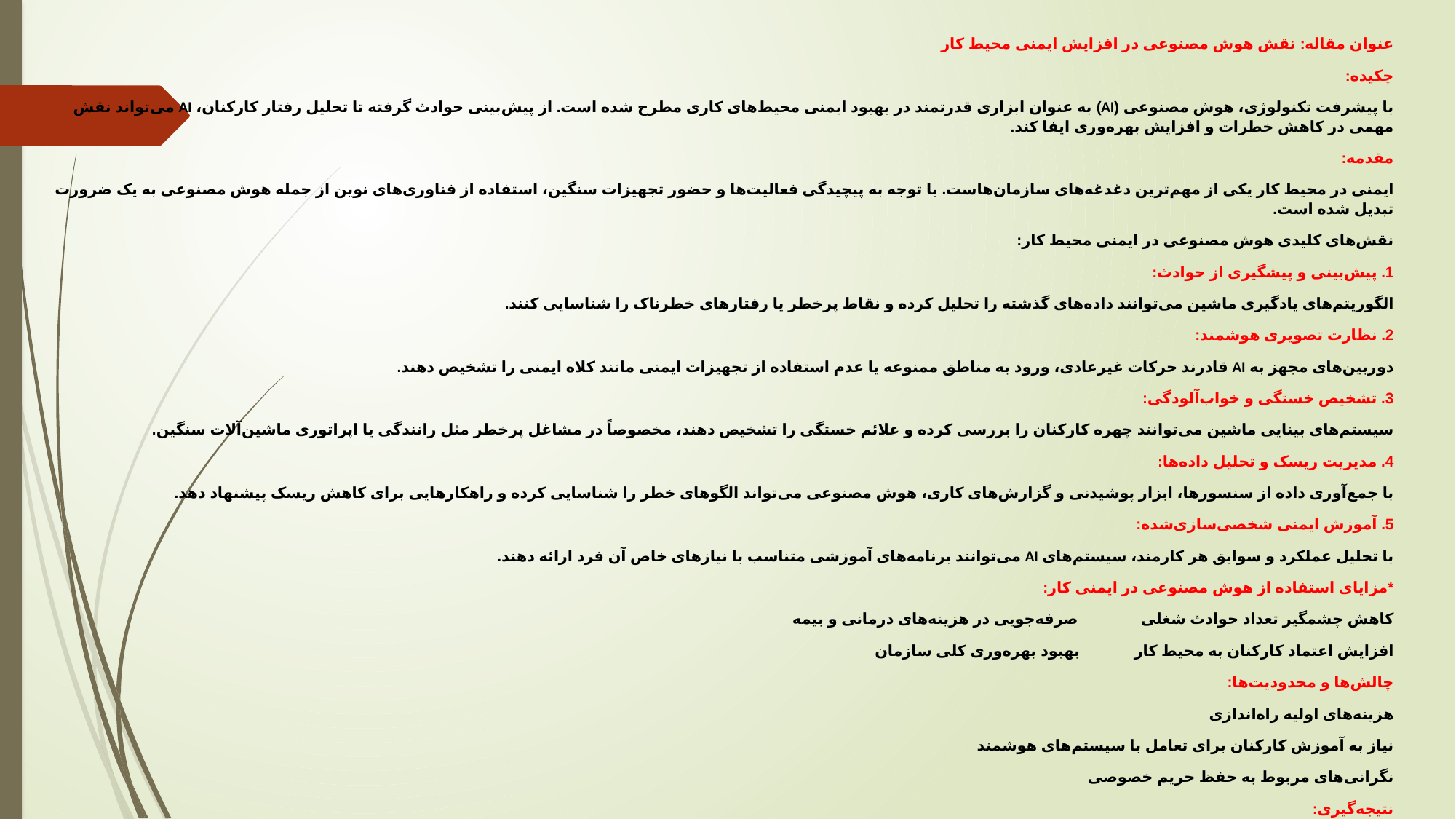

عنوان مقاله: نقش هوش مصنوعی در افزایش ایمنی محیط کار
چکیده:
با پیشرفت تکنولوژی، هوش مصنوعی (AI) به عنوان ابزاری قدرتمند در بهبود ایمنی محیط‌های کاری مطرح شده است. از پیش‌بینی حوادث گرفته تا تحلیل رفتار کارکنان، AI می‌تواند نقش مهمی در کاهش خطرات و افزایش بهره‌وری ایفا کند.
مقدمه:
ایمنی در محیط کار یکی از مهم‌ترین دغدغه‌های سازمان‌هاست. با توجه به پیچیدگی فعالیت‌ها و حضور تجهیزات سنگین، استفاده از فناوری‌های نوین از جمله هوش مصنوعی به یک ضرورت تبدیل شده است.
نقش‌های کلیدی هوش مصنوعی در ایمنی محیط کار:
1. پیش‌بینی و پیشگیری از حوادث:
الگوریتم‌های یادگیری ماشین می‌توانند داده‌های گذشته را تحلیل کرده و نقاط پرخطر یا رفتارهای خطرناک را شناسایی کنند.
2. نظارت تصویری هوشمند:
دوربین‌های مجهز به AI قادرند حرکات غیرعادی، ورود به مناطق ممنوعه یا عدم استفاده از تجهیزات ایمنی مانند کلاه ایمنی را تشخیص دهند.
3. تشخیص خستگی و خواب‌آلودگی:
سیستم‌های بینایی ماشین می‌توانند چهره کارکنان را بررسی کرده و علائم خستگی را تشخیص دهند، مخصوصاً در مشاغل پرخطر مثل رانندگی یا اپراتوری ماشین‌آلات سنگین.
4. مدیریت ریسک و تحلیل داده‌ها:
با جمع‌آوری داده از سنسورها، ابزار پوشیدنی و گزارش‌های کاری، هوش مصنوعی می‌تواند الگوهای خطر را شناسایی کرده و راهکارهایی برای کاهش ریسک پیشنهاد دهد.
5. آموزش ایمنی شخصی‌سازی‌شده:
با تحلیل عملکرد و سوابق هر کارمند، سیستم‌های AI می‌توانند برنامه‌های آموزشی متناسب با نیازهای خاص آن فرد ارائه دهند.
*مزایای استفاده از هوش مصنوعی در ایمنی کار:
کاهش چشمگیر تعداد حوادث شغلی               صرفه‌جویی در هزینه‌های درمانی و بیمه
افزایش اعتماد کارکنان به محیط کار             بهبود بهره‌وری کلی سازمان
چالش‌ها و محدودیت‌ها:
هزینه‌های اولیه راه‌اندازی
نیاز به آموزش کارکنان برای تعامل با سیستم‌های هوشمند
نگرانی‌های مربوط به حفظ حریم خصوصی
نتیجه‌گیری:
هوش مصنوعی ابزار بسیار مؤثری برای افزایش ایمنی در محیط‌های کاری است. هرچند چالش‌هایی وجود دارد، اما مزایای بلندمدت آن به مراتب بیشتر است. با برنامه‌ریزی دقیق و پیاده‌سازی اصولی، AI می‌تواند تحولی در فرهنگ ایمنی سازمان‌ها ایجاد کند.

#